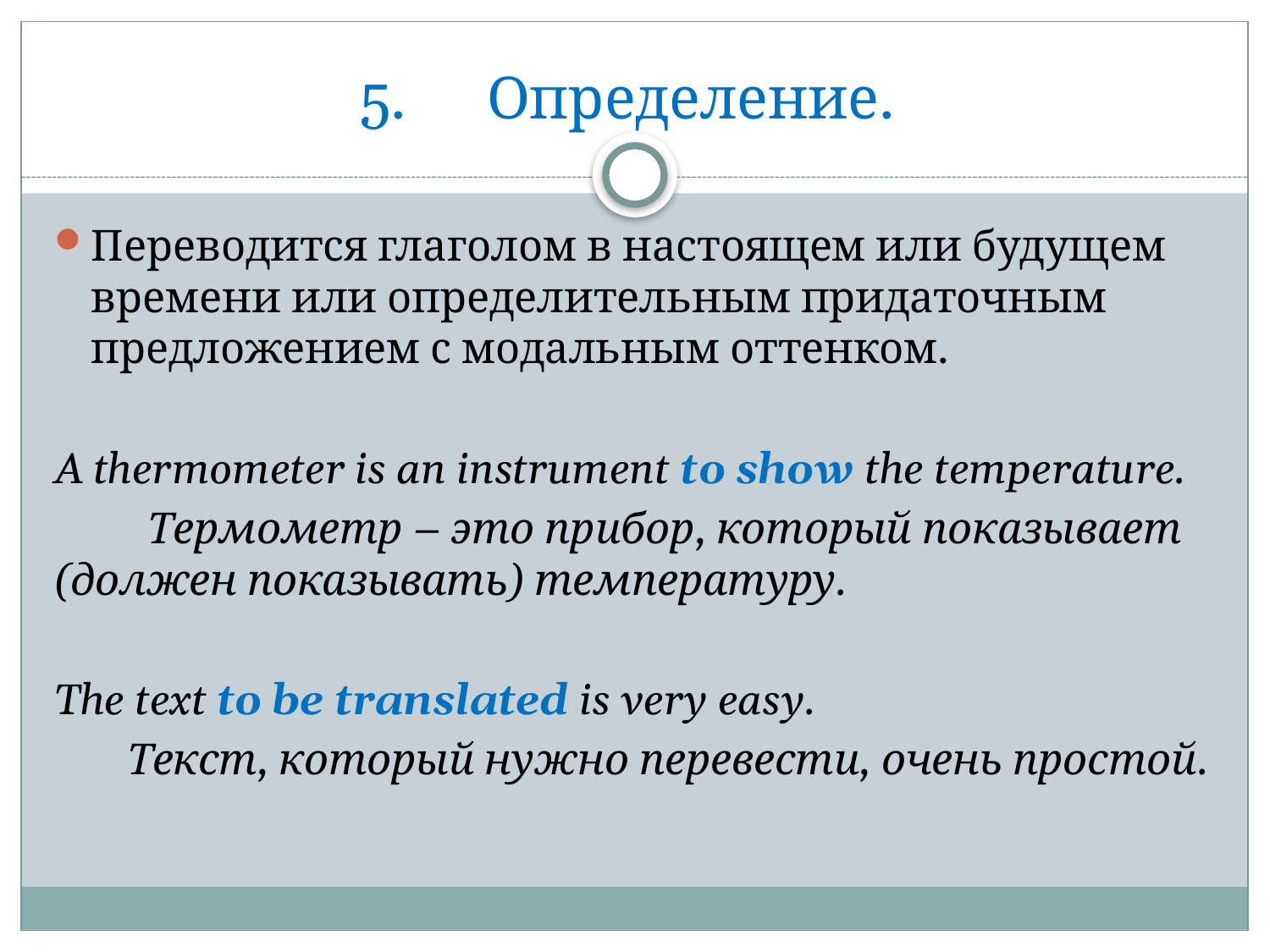

# 5.	Определение.
Переводится глаголом в настоящем или будущем времени или определительным придаточным предложением с модальным оттенком.

A thermometer is an instrument to show the temperature.
         Термометр – это прибор, который показывает (должен показывать) температуру.

The text to be translated is very easy.
       Текст, который нужно перевести, очень простой.